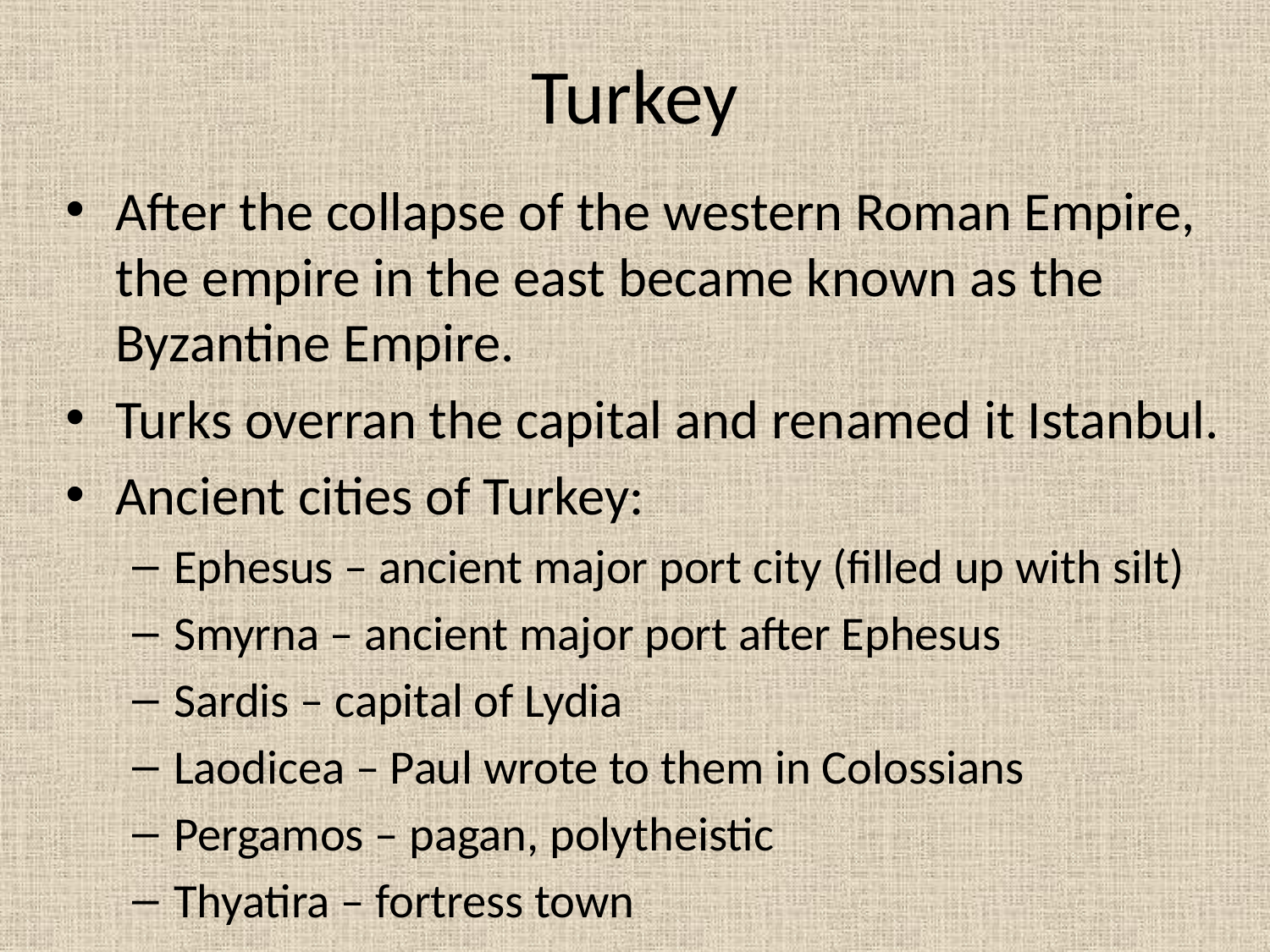

# Turkey
After the collapse of the western Roman Empire, the empire in the east became known as the Byzantine Empire.
Turks overran the capital and renamed it Istanbul.
Ancient cities of Turkey:
Ephesus – ancient major port city (filled up with silt)
Smyrna – ancient major port after Ephesus
Sardis – capital of Lydia
Laodicea – Paul wrote to them in Colossians
Pergamos – pagan, polytheistic
Thyatira – fortress town